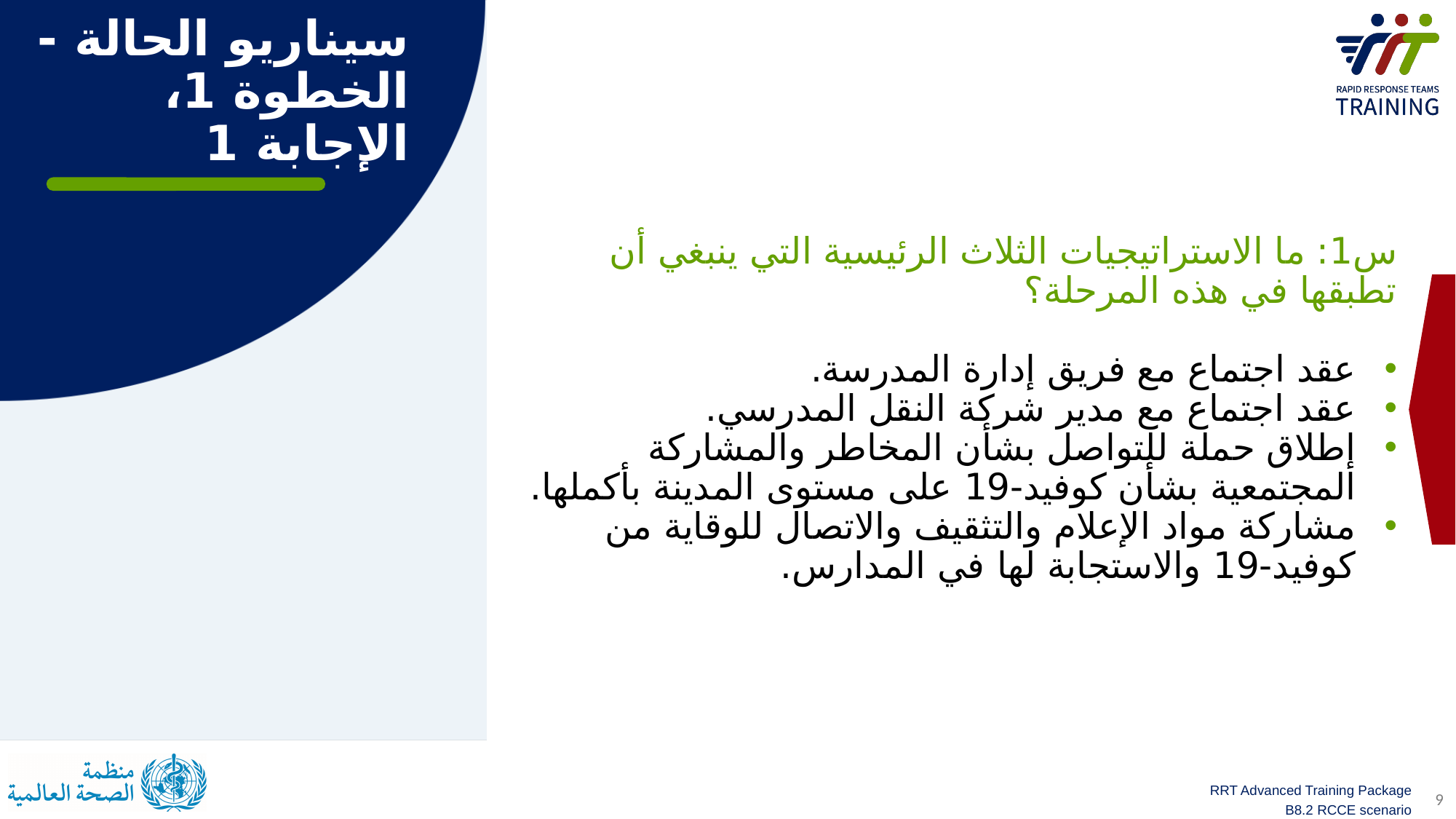

سيناريو الحالة - الخطوة 1، الإجابة 1
س1: ما الاستراتيجيات الثلاث الرئيسية التي ينبغي أن تطبقها في هذه المرحلة؟

عقد اجتماع مع فريق إدارة المدرسة.
عقد اجتماع مع مدير شركة النقل المدرسي.
إطلاق حملة للتواصل بشأن المخاطر والمشاركة المجتمعية بشأن كوفيد-19 على مستوى المدينة بأكملها.
مشاركة مواد الإعلام والتثقيف والاتصال للوقاية من كوفيد-19 والاستجابة لها في المدارس.